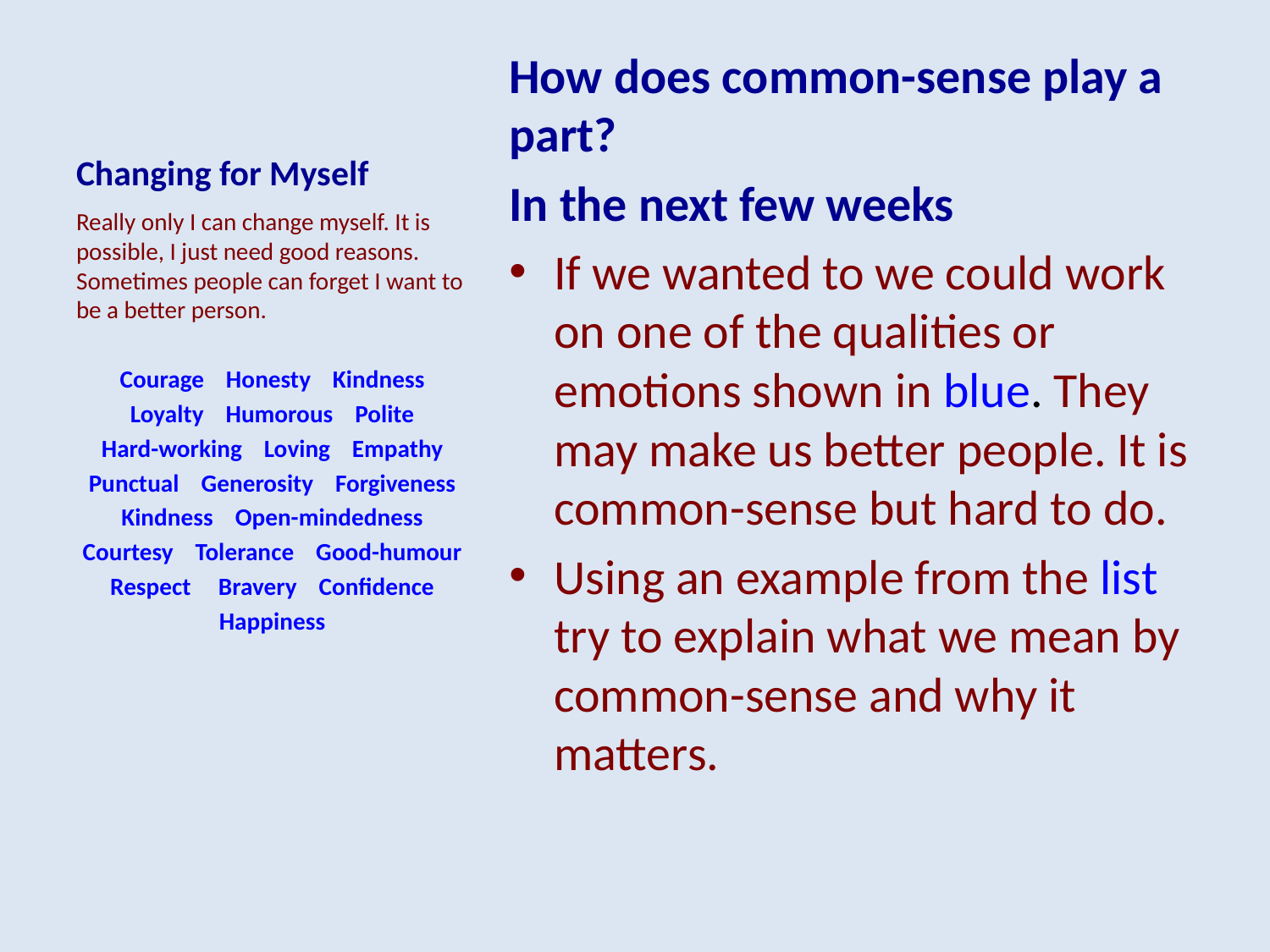

# Changing for Myself
How does common-sense play a part?
In the next few weeks
If we wanted to we could work on one of the qualities or emotions shown in blue. They may make us better people. It is common-sense but hard to do.
Using an example from the list try to explain what we mean by common-sense and why it matters.
Really only I can change myself. It is possible, I just need good reasons. Sometimes people can forget I want to be a better person.

Courage    Honesty    Kindness
Loyalty    Humorous    Polite
Hard-working    Loving    Empathy
Punctual    Generosity    Forgiveness
Kindness    Open-mindedness
Courtesy    Tolerance    Good-humour
Respect     Bravery    Confidence
Happiness